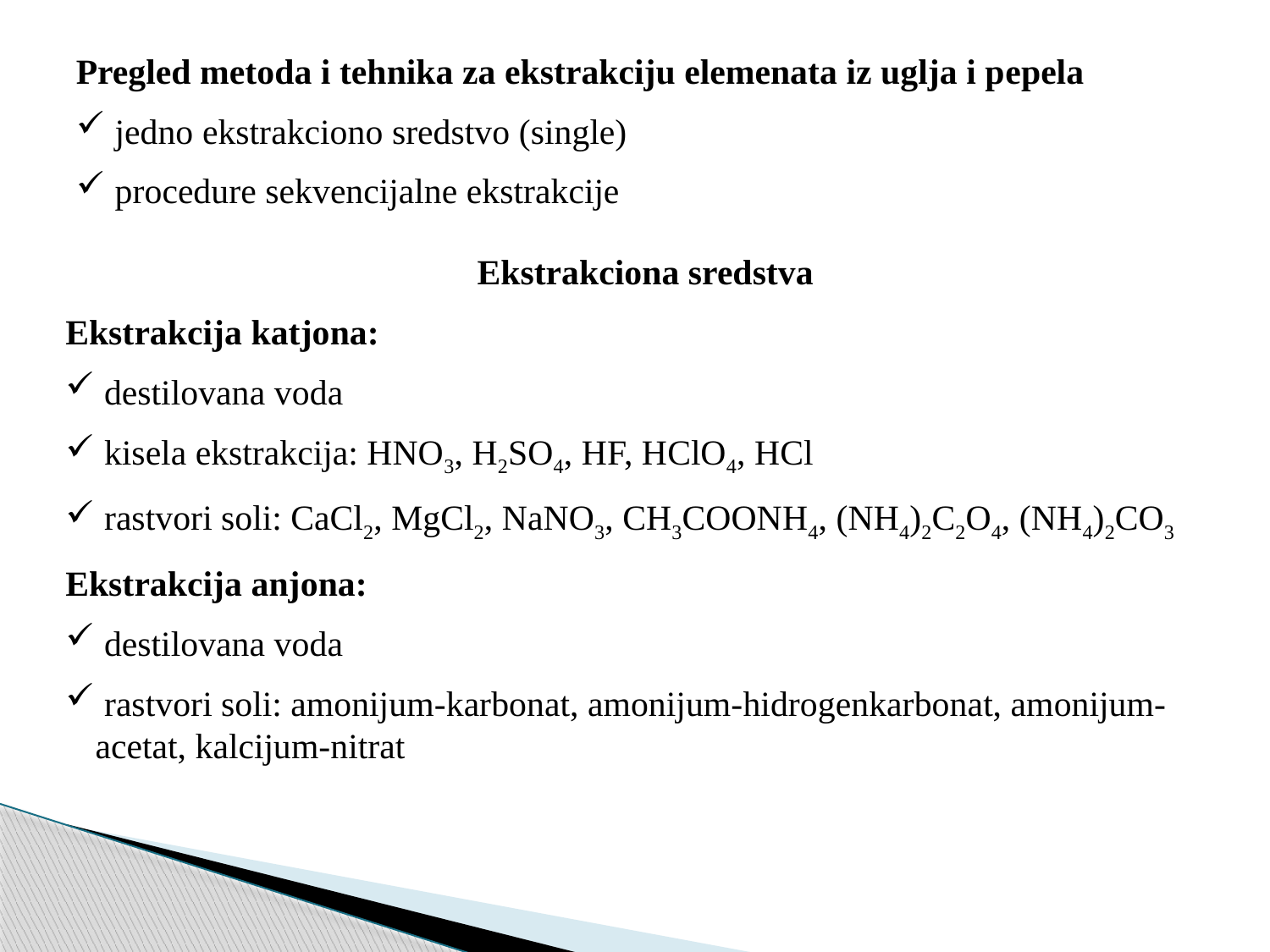

Pregled metoda i tehnika za ekstrakciju elemenata iz uglja i pepela
 jedno ekstrakciono sredstvo (single)
 procedure sekvencijalne ekstrakcije
Ekstrakciona sredstva
Ekstrakcija katjona:
 destilovana voda
 kisela ekstrakcija: HNO3, H2SO4, HF, HClO4, HCl
 rastvori soli: CaCl2, MgCl2, NaNO3, CH3COONH4, (NH4)2C2O4, (NH4)2CO3
Ekstrakcija anjona:
 destilovana voda
 rastvori soli: amonijum-karbonat, amonijum-hidrogenkarbonat, amonijum-acetat, kalcijum-nitrat